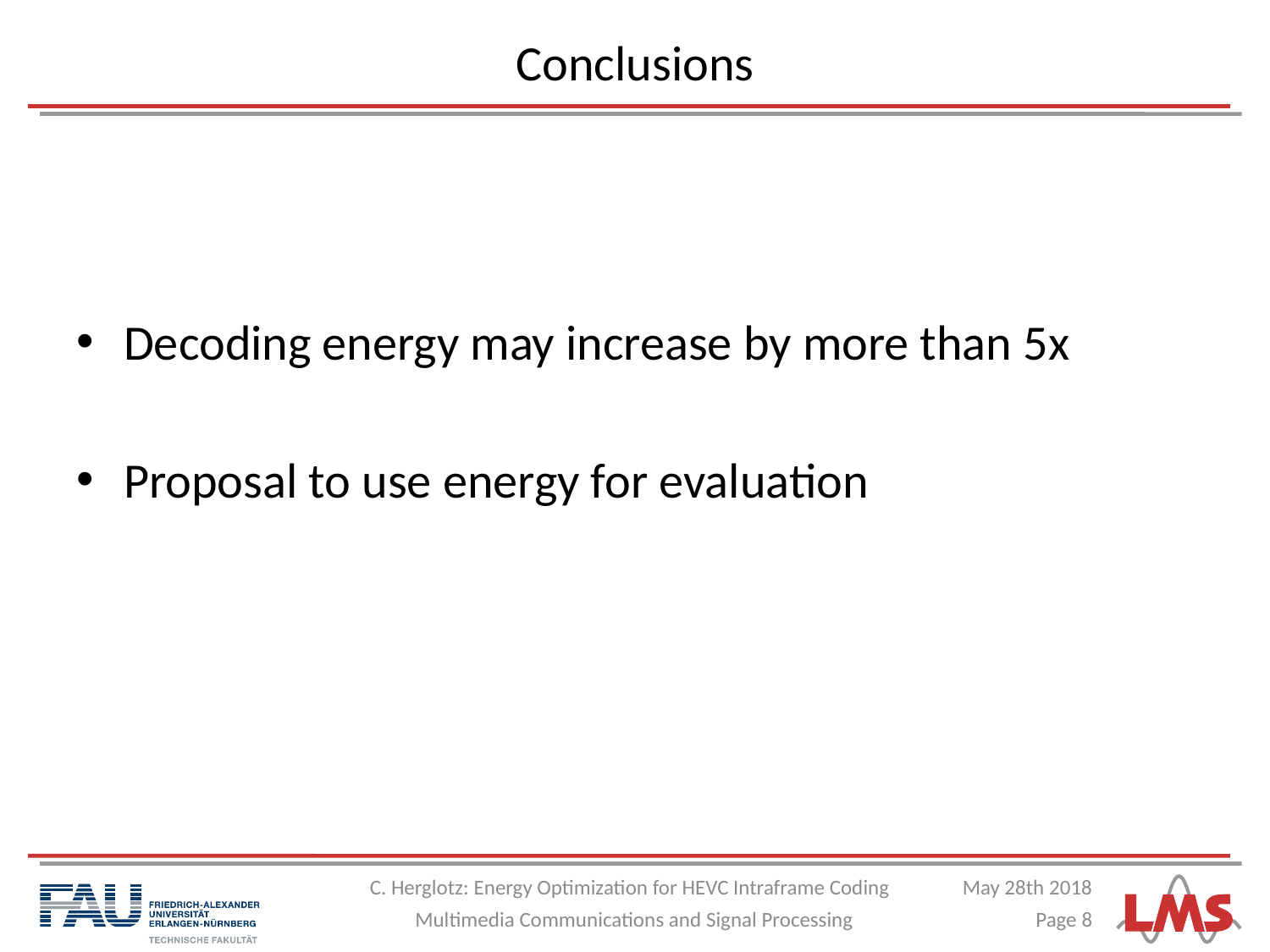

# Conclusions

Decoding energy may increase by more than 5x

Proposal to use energy for evaluation

C. Herglotz: Energy Optimization for HEVC Intraframe Coding